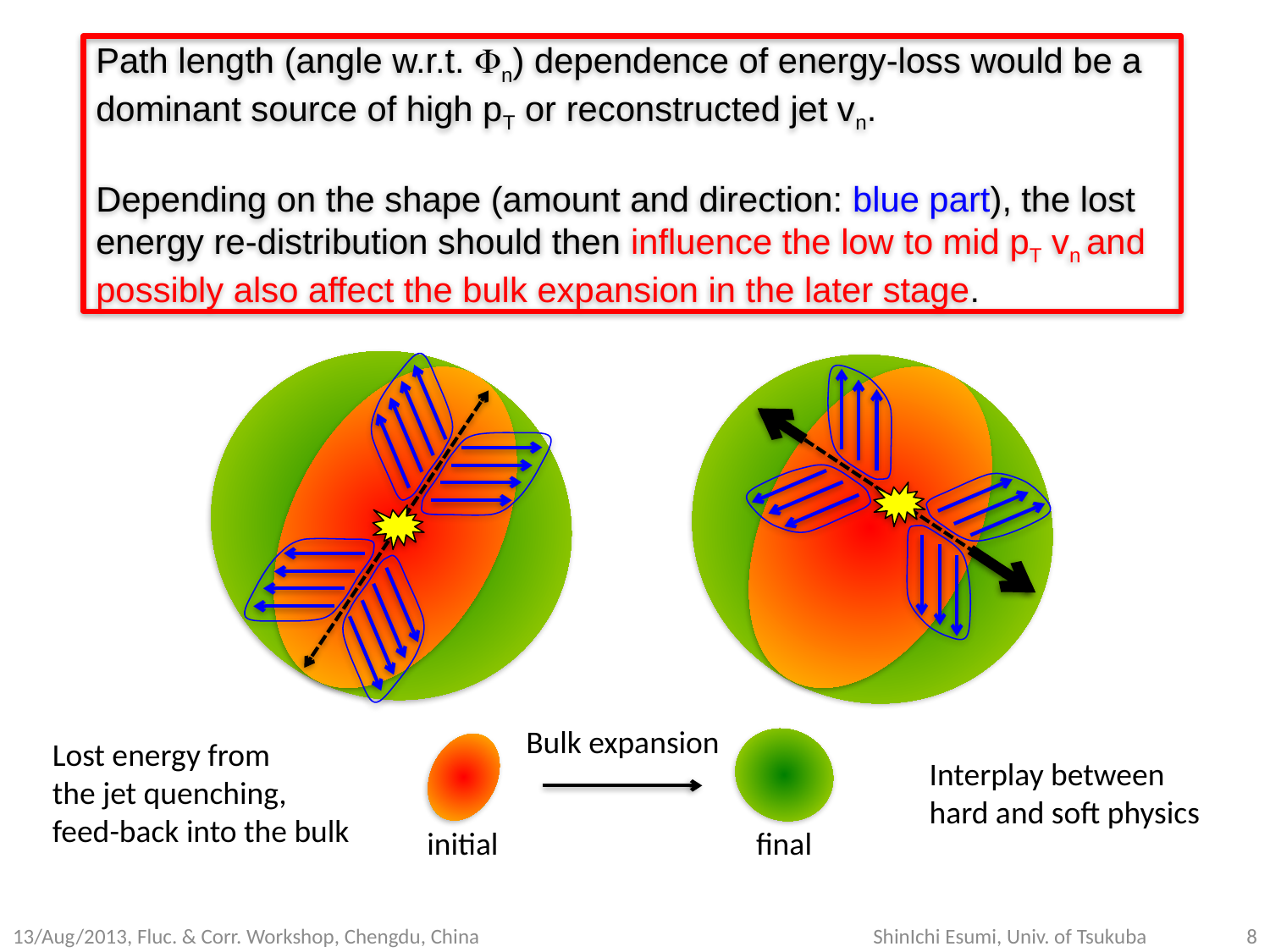

Path length (angle w.r.t. Φn) dependence of energy-loss would be a dominant source of high pT or reconstructed jet vn.

Depending on the shape (amount and direction: blue part), the lost energy re-distribution should then influence the low to mid pT vn and possibly also affect the bulk expansion in the later stage.

Bulk expansion

initial
final
Lost energy from
the jet quenching,
feed-back into the bulk
Interplay between
hard and soft physics
13/Aug/2013, Fluc. & Corr. Workshop, Chengdu, China
ShinIchi Esumi, Univ. of Tsukuba
8